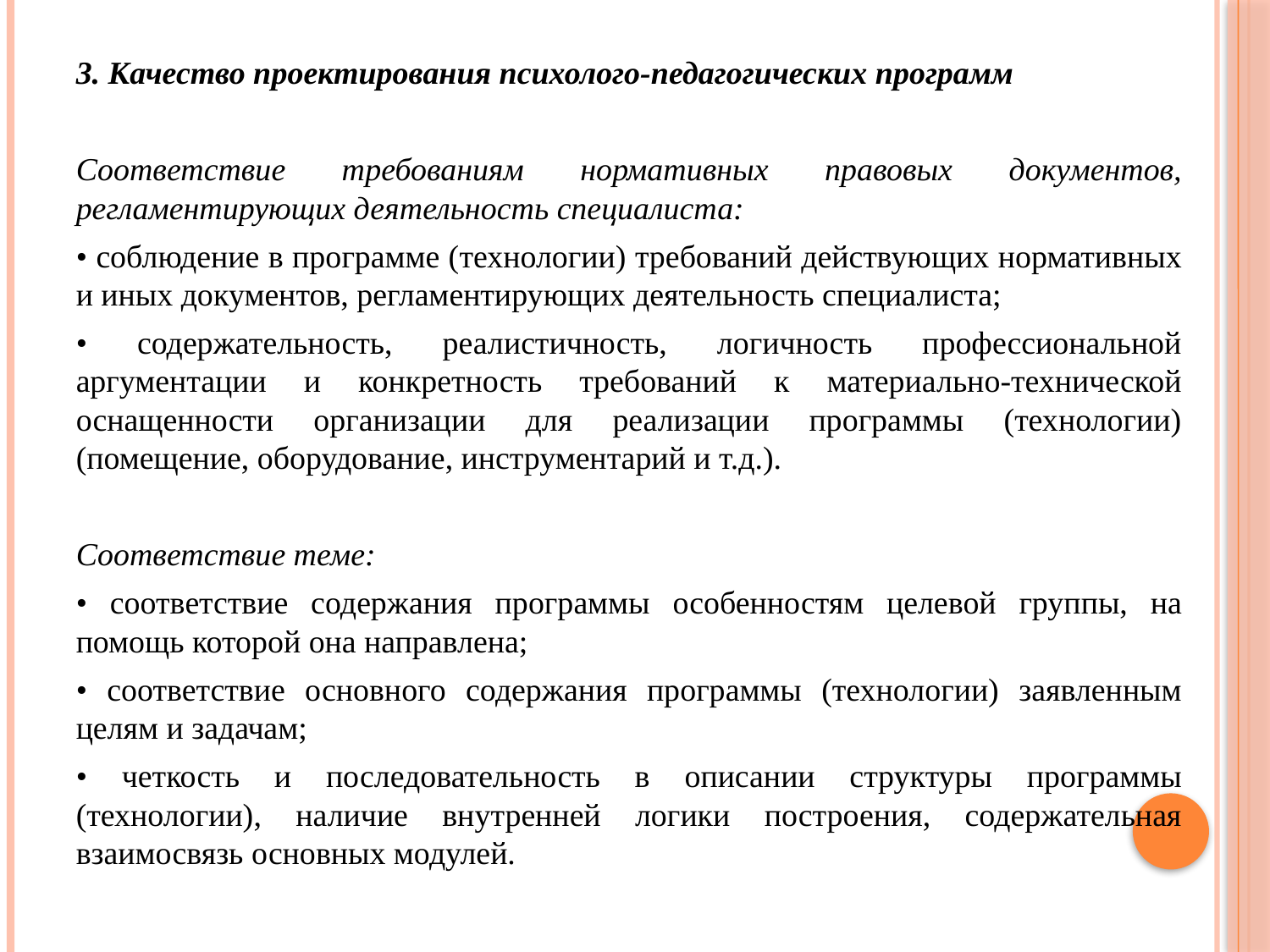

3. Качество проектирования психолого-педагогических программ

Соответствие требованиям нормативных правовых документов, регламентирующих деятельность специалиста:
• соблюдение в программе (технологии) требований действующих нормативных и иных документов, регламентирующих деятельность специалиста;
• содержательность, реалистичность, логичность профессиональной аргументации и конкретность требований к материально-технической оснащенности организации для реализации программы (технологии) (помещение, оборудование, инструментарий и т.д.).

Соответствие теме:
• соответствие содержания программы особенностям целевой группы, на помощь которой она направлена;
• соответствие основного содержания программы (технологии) заявленным целям и задачам;
• четкость и последовательность в описании структуры программы (технологии), наличие внутренней логики построения, содержательная взаимосвязь основных модулей.